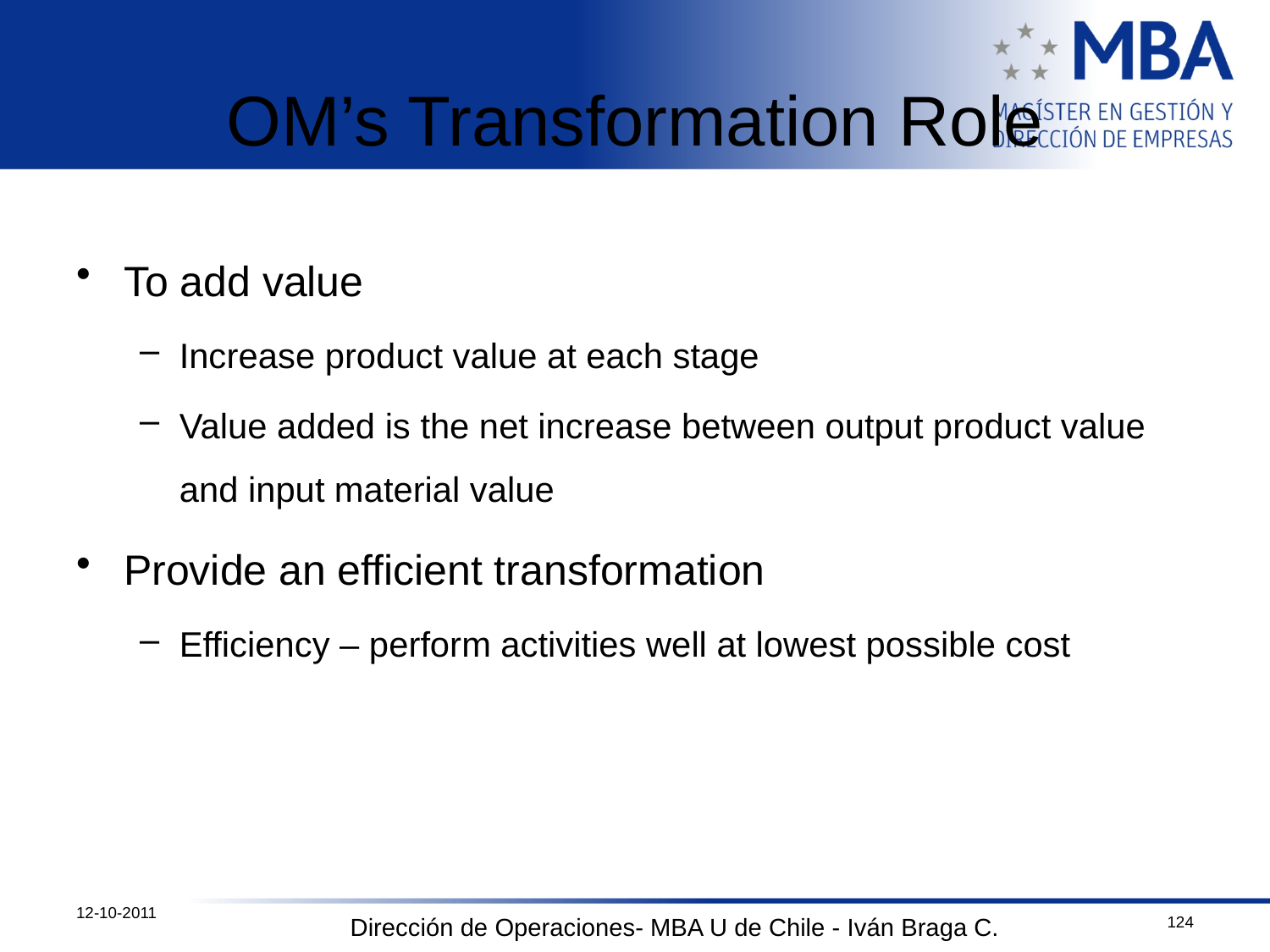

# OM’s Transformation Role
To add value
Increase product value at each stage
Value added is the net increase between output product value and input material value
Provide an efficient transformation
Efficiency – perform activities well at lowest possible cost
12-10-2011

124